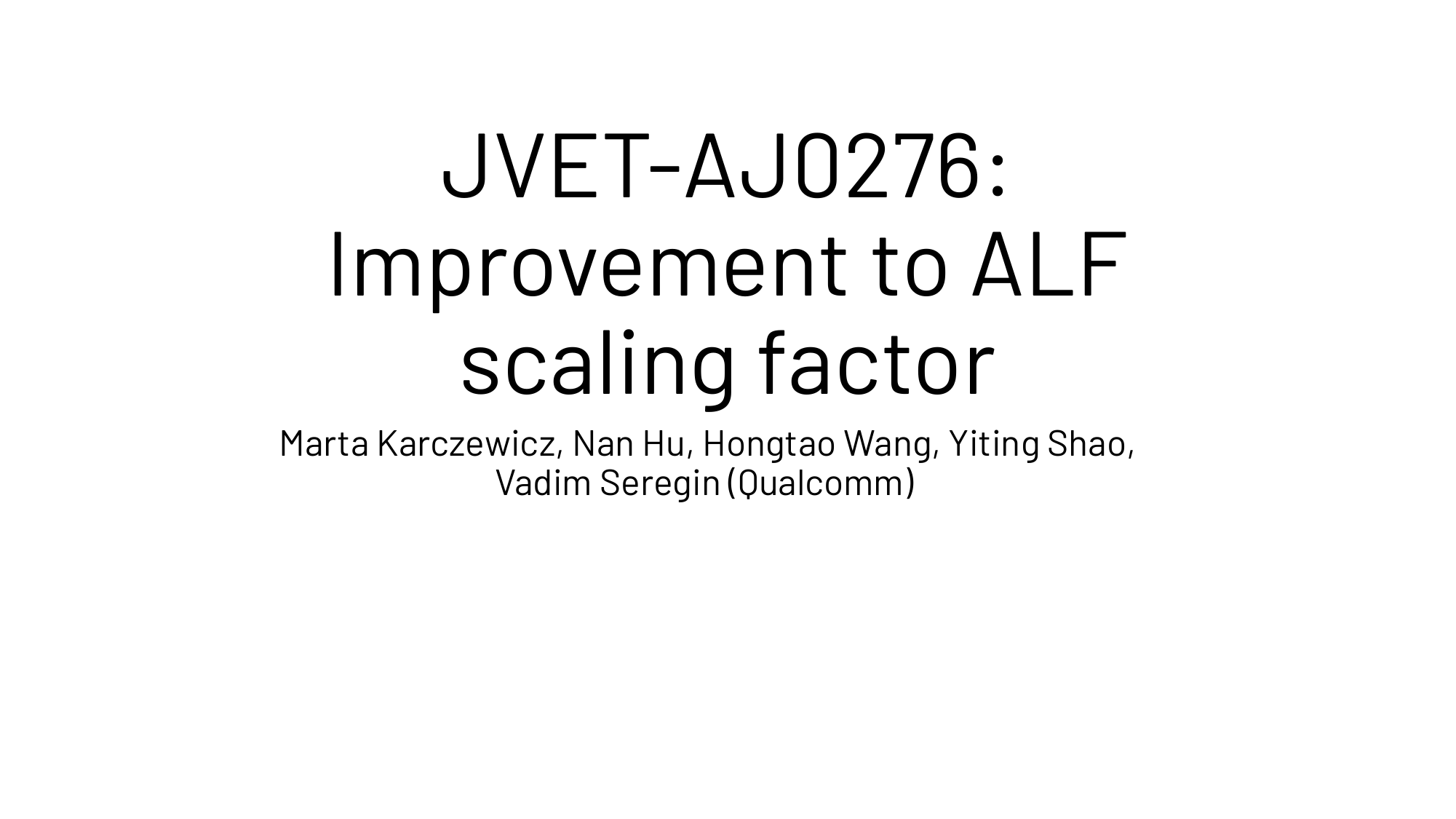

# JVET-AJ0276: Improvement to ALF scaling factor
Marta Karczewicz, Nan Hu, Hongtao Wang, Yiting Shao, Vadim Seregin (Qualcomm)